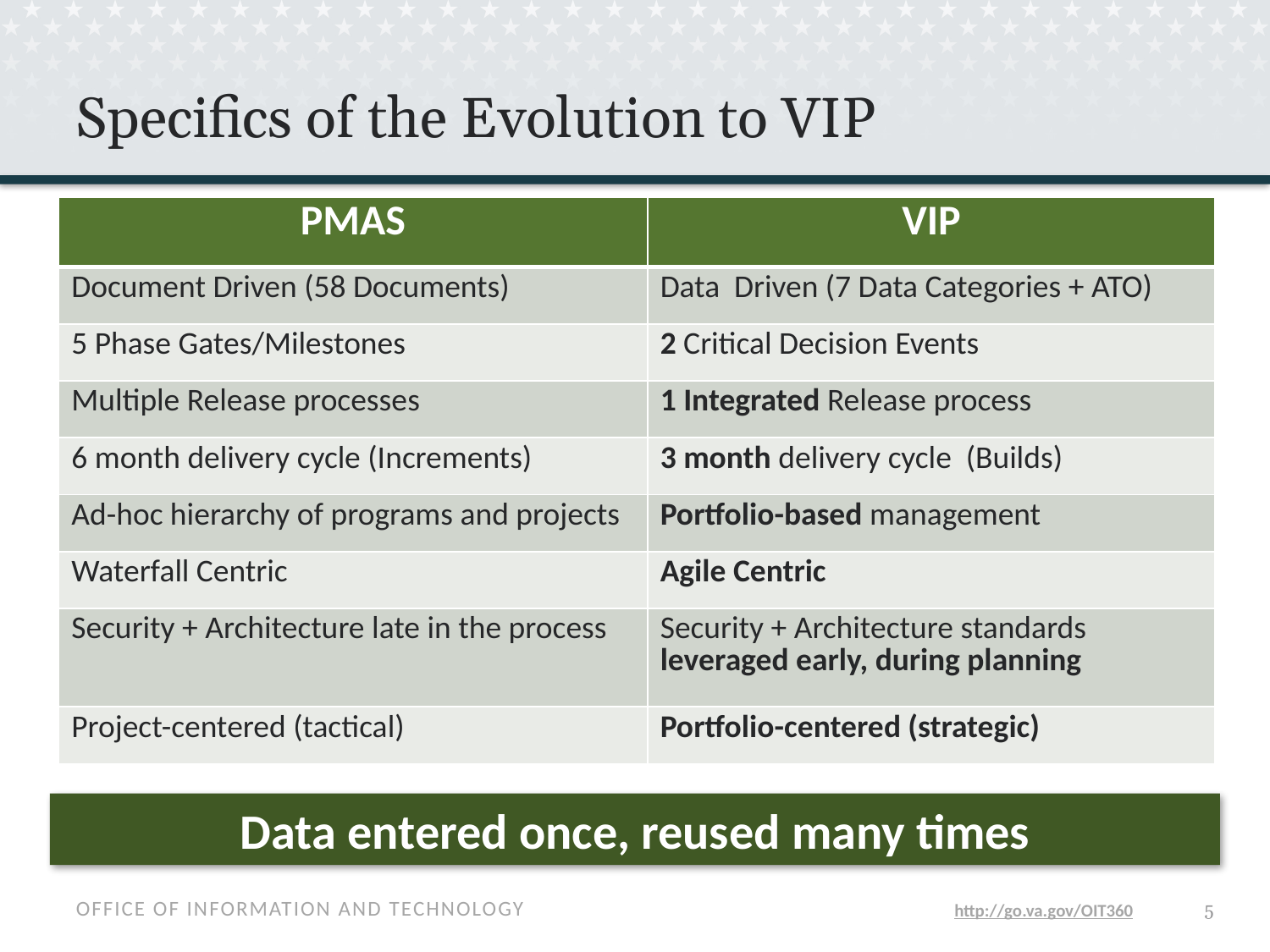

# Specifics of the Evolution to VIP
| PMAS | VIP |
| --- | --- |
| Document Driven (58 Documents) | Data Driven (7 Data Categories + ATO) |
| 5 Phase Gates/Milestones | 2 Critical Decision Events |
| Multiple Release processes | 1 Integrated Release process |
| 6 month delivery cycle (Increments) | 3 month delivery cycle (Builds) |
| Ad-hoc hierarchy of programs and projects | Portfolio-based management |
| Waterfall Centric | Agile Centric |
| Security + Architecture late in the process | Security + Architecture standards leveraged early, during planning |
| Project-centered (tactical) | Portfolio-centered (strategic) |
Data entered once, reused many times
5